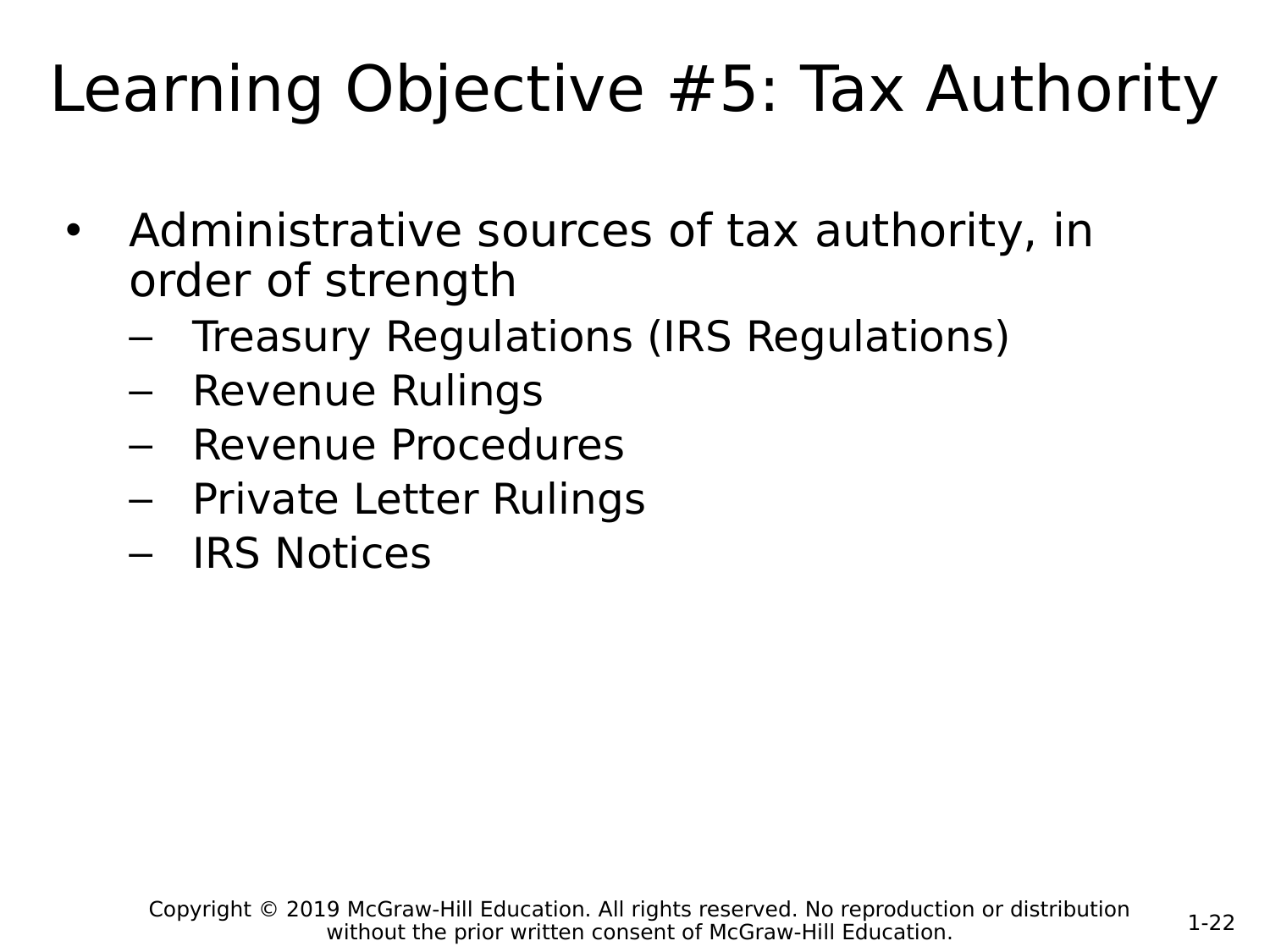

Learning Objective #5: Tax Authority
Administrative sources of tax authority, in order of strength
Treasury Regulations (IRS Regulations)
Revenue Rulings
Revenue Procedures
Private Letter Rulings
IRS Notices